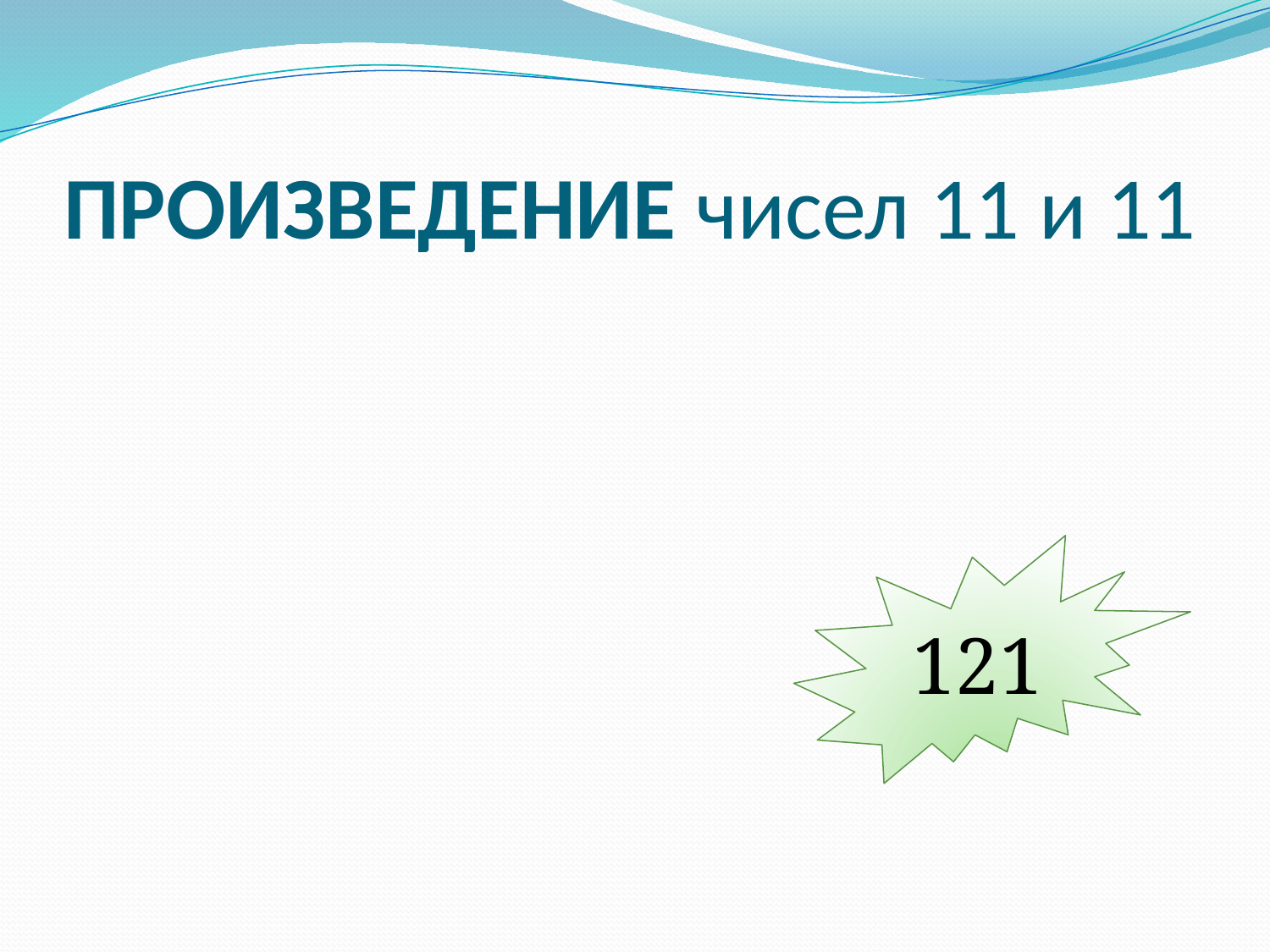

# ПРОИЗВЕДЕНИЕ чисел 11 и 11
121